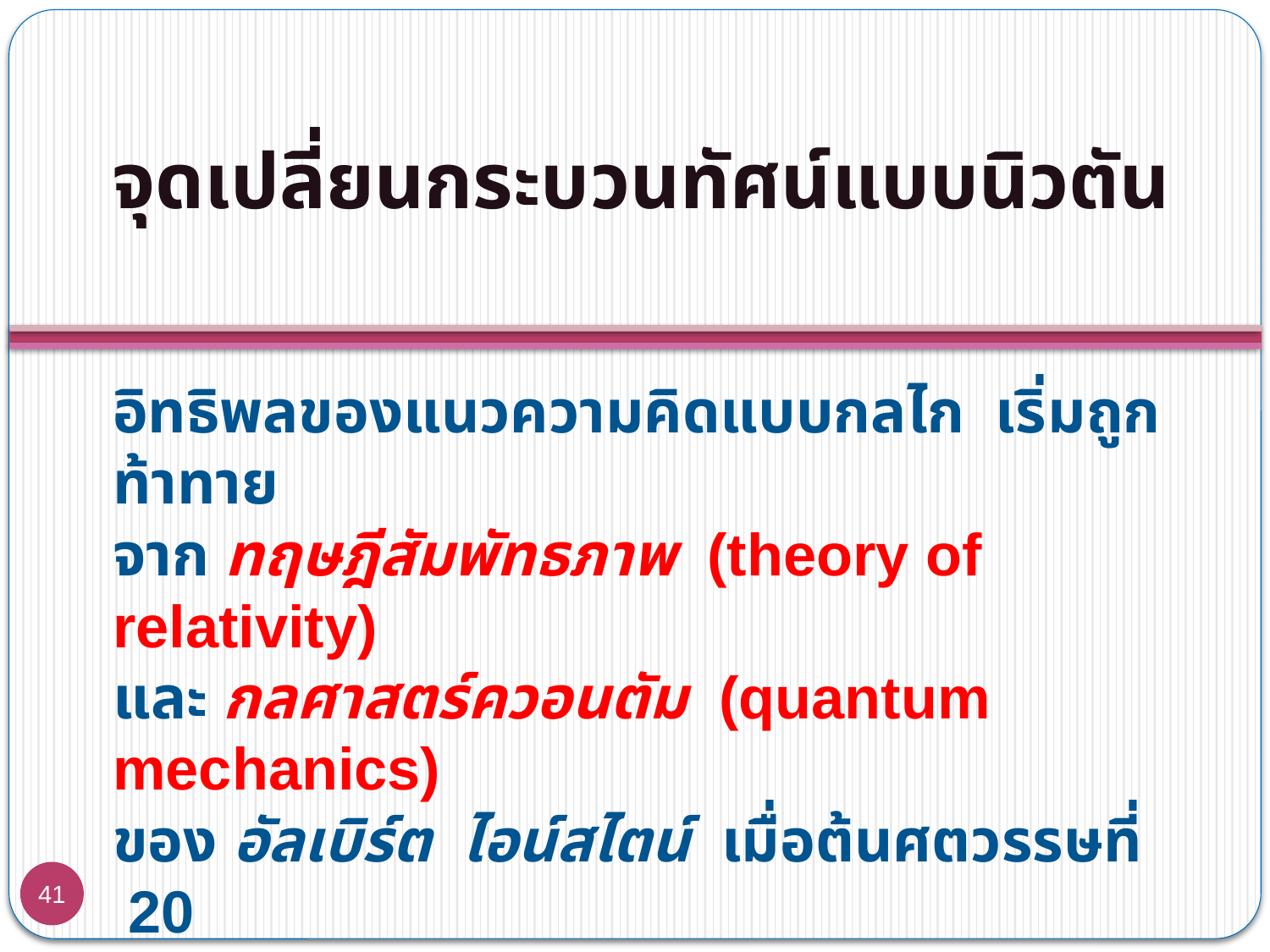

จุดเปลี่ยนกระบวนทัศน์แบบนิวตัน
อิทธิพลของแนวความคิดแบบกลไก  เริ่มถูกท้าทาย
จาก ทฤษฎีสัมพัทธภาพ  (theory of relativity)
และ กลศาสตร์ควอนตัม  (quantum  mechanics)
ของ อัลเบิร์ต  ไอน์สไตน์  เมื่อต้นศตวรรษที่ 20
41